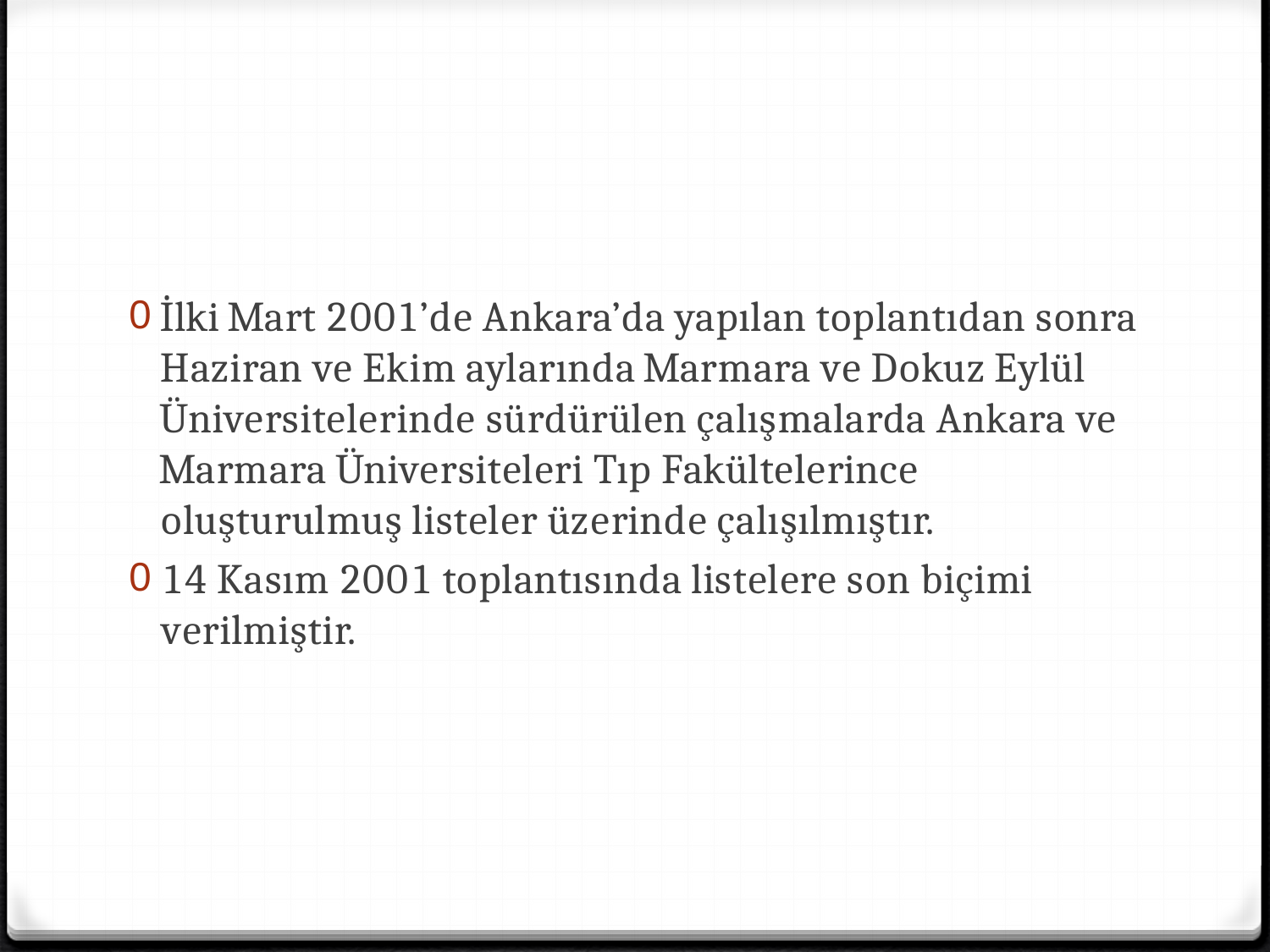

#
İlki Mart 2001’de Ankara’da yapılan toplantıdan sonra Haziran ve Ekim aylarında Marmara ve Dokuz Eylül Üniversitelerinde sürdürülen çalışmalarda Ankara ve Marmara Üniversiteleri Tıp Fakültelerince oluşturulmuş listeler üzerinde çalışılmıştır.
14 Kasım 2001 toplantısında listelere son biçimi verilmiştir.